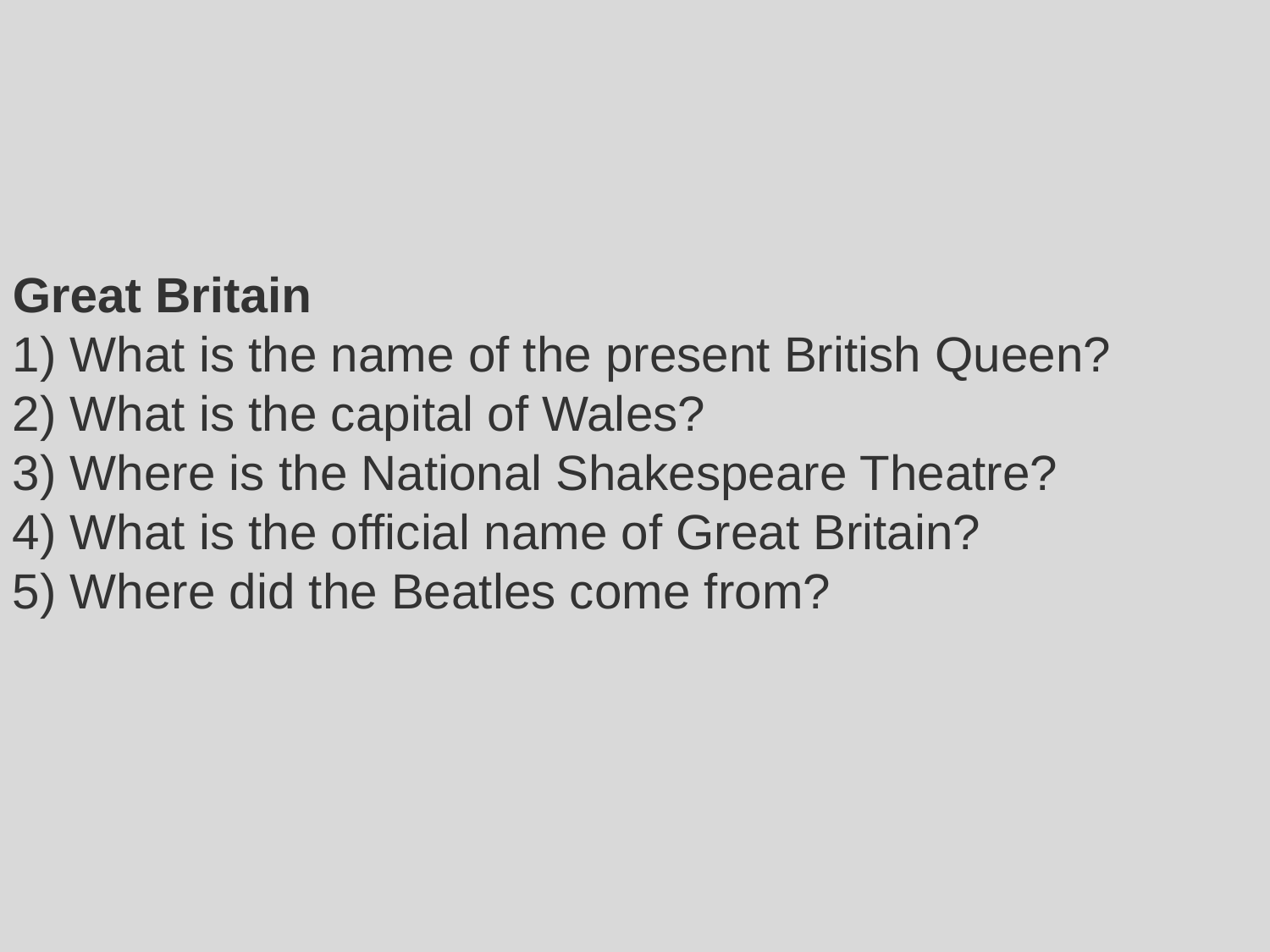

Great Britain
1) What is the name of the present British Queen?
2) What is the capital of Wales?
3) Where is the National Shakespeare Theatre?
4) What is the official name of Great Britain?
5) Where did the Beatles come from?